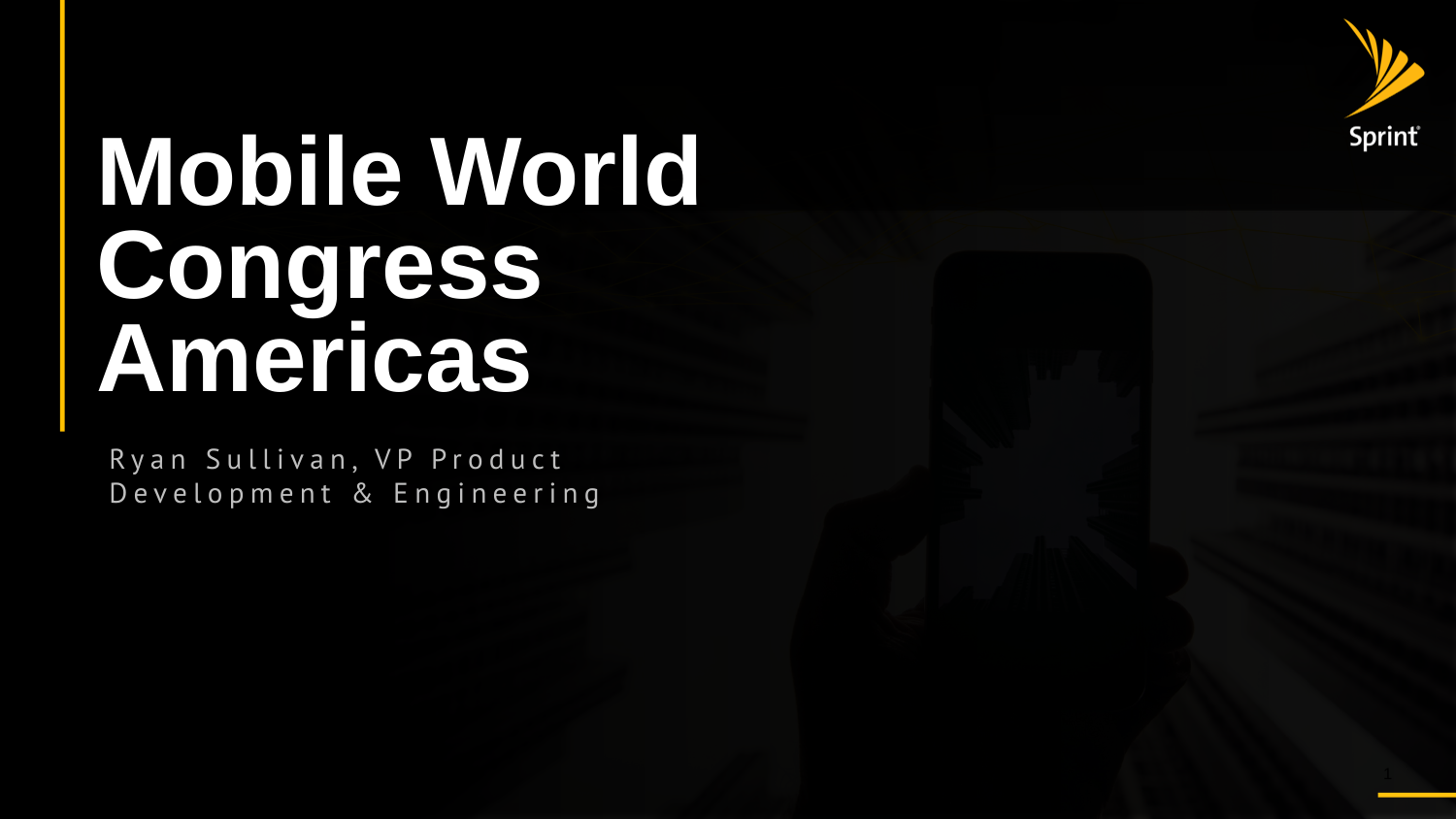

# Mobile World Congress Americas
Ryan Sullivan, VP Product Development & Engineering

1